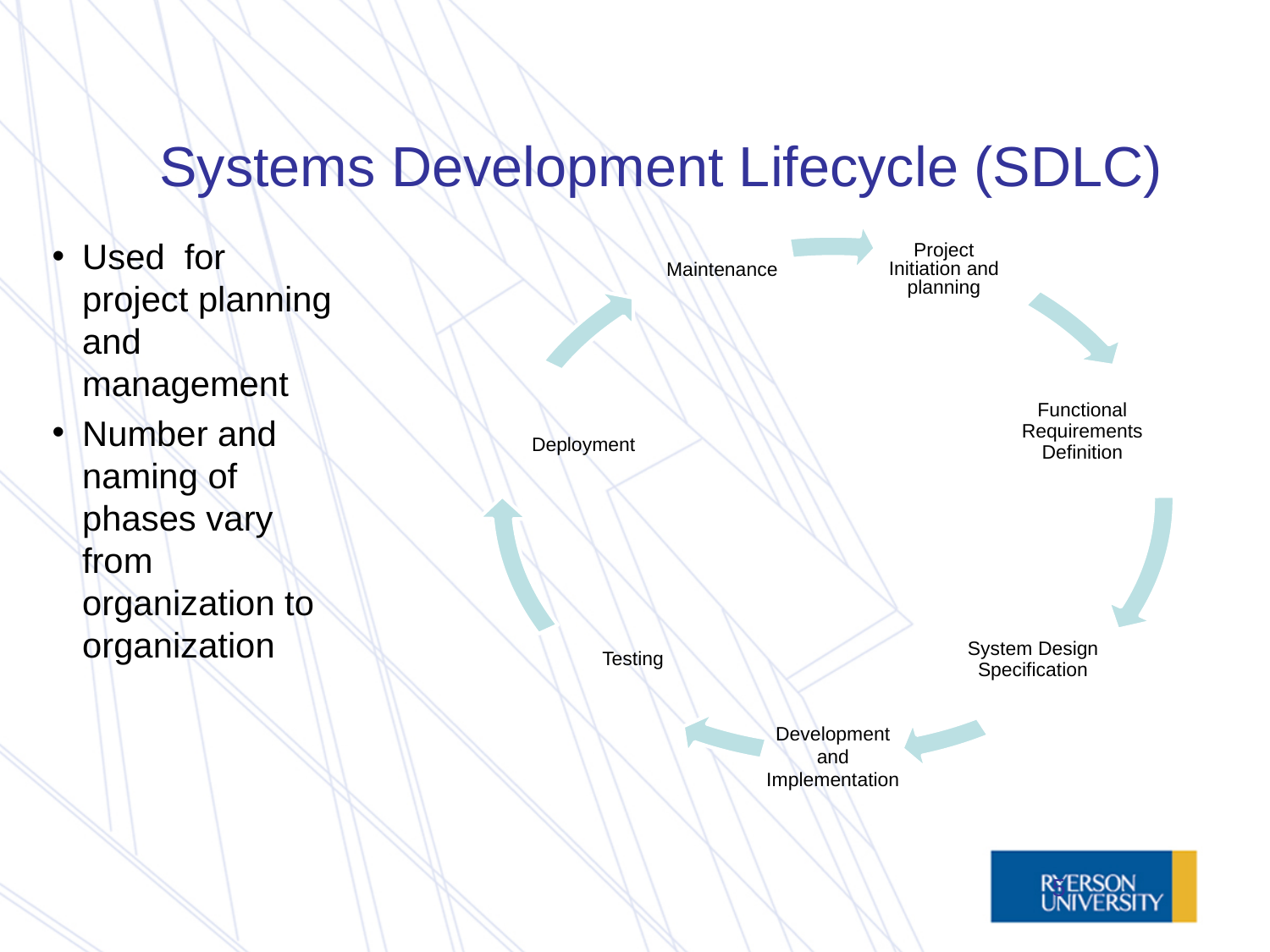

# Systems Development Lifecycle (SDLC)
Project Initiation and planning
Functional Requirements Definition

System Design Specification
Development and Implementation
Testing
Deployment
Maintenance
Used  for project planning and management
Number and naming of phases vary from organization to organization

5